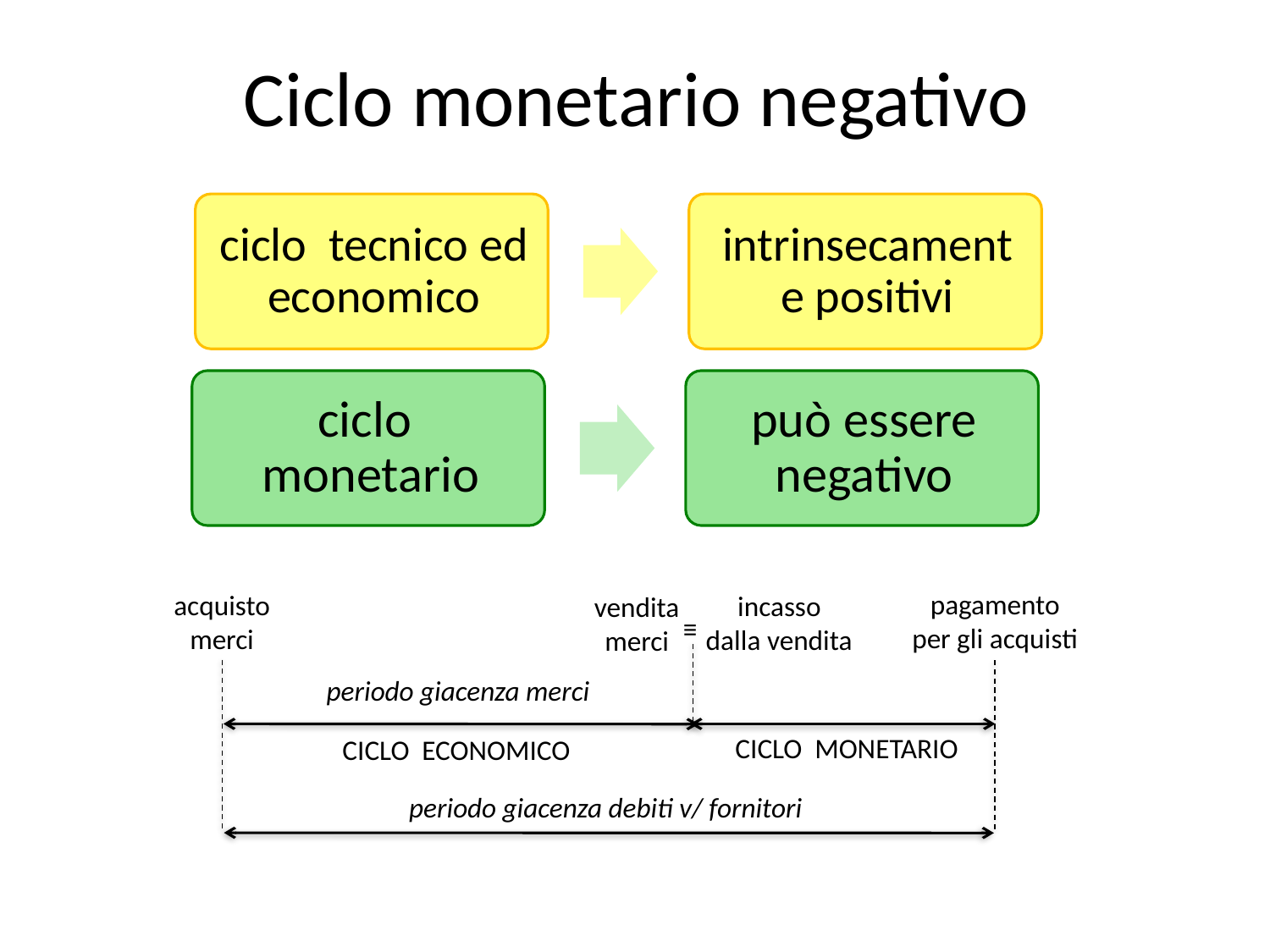

# Ciclo monetario negativo
ciclo  tecnico ed economico

intrinsecamente positivi
ciclo  monetario

può essere negativo
pagamento
per gli acquisti
acquisto
merci
incasso
dalla vendita
vendita
merci
≡
periodo giacenza merci
CICLO  MONETARIO
CICLO  ECONOMICO
periodo giacenza debiti v/ fornitori